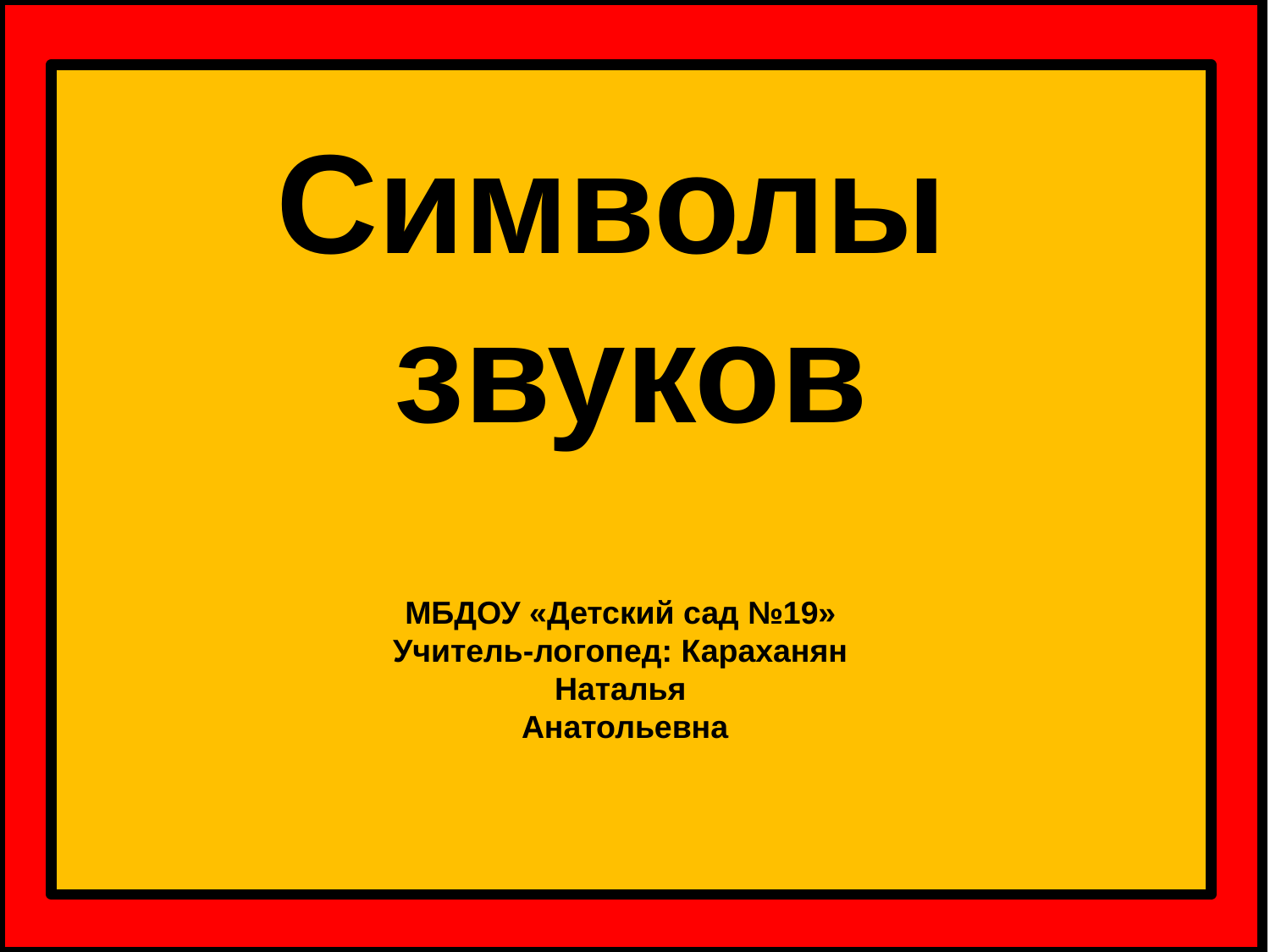

Символы
звуков

МБДОУ «Детский сад №19»
Учитель-логопед: Караханян
Наталья
Анатольевна